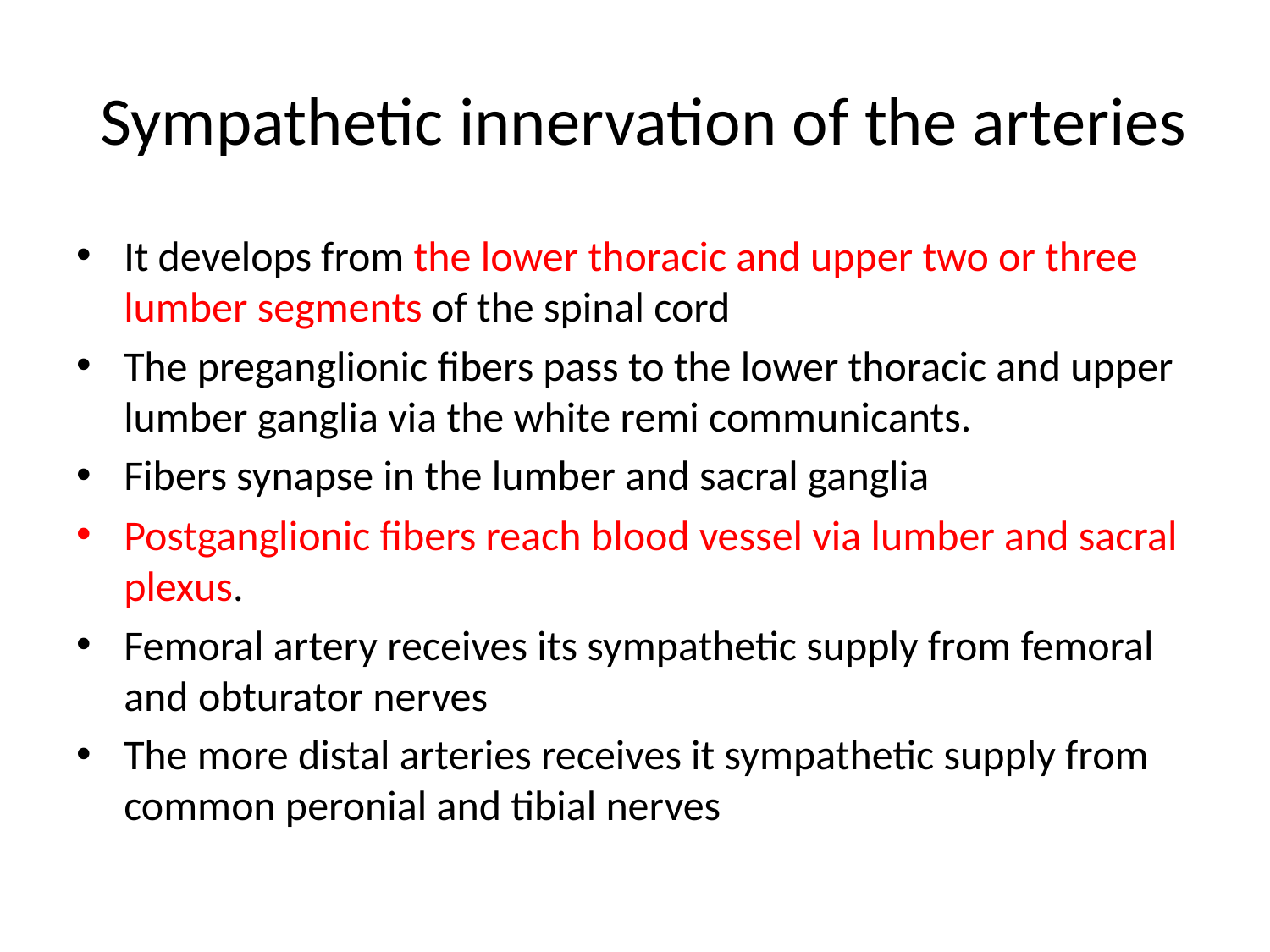

# Sympathetic innervation of the arteries
It develops from the lower thoracic and upper two or three lumber segments of the spinal cord
The preganglionic fibers pass to the lower thoracic and upper lumber ganglia via the white remi communicants.
Fibers synapse in the lumber and sacral ganglia
Postganglionic fibers reach blood vessel via lumber and sacral plexus.
Femoral artery receives its sympathetic supply from femoral and obturator nerves
The more distal arteries receives it sympathetic supply from common peronial and tibial nerves